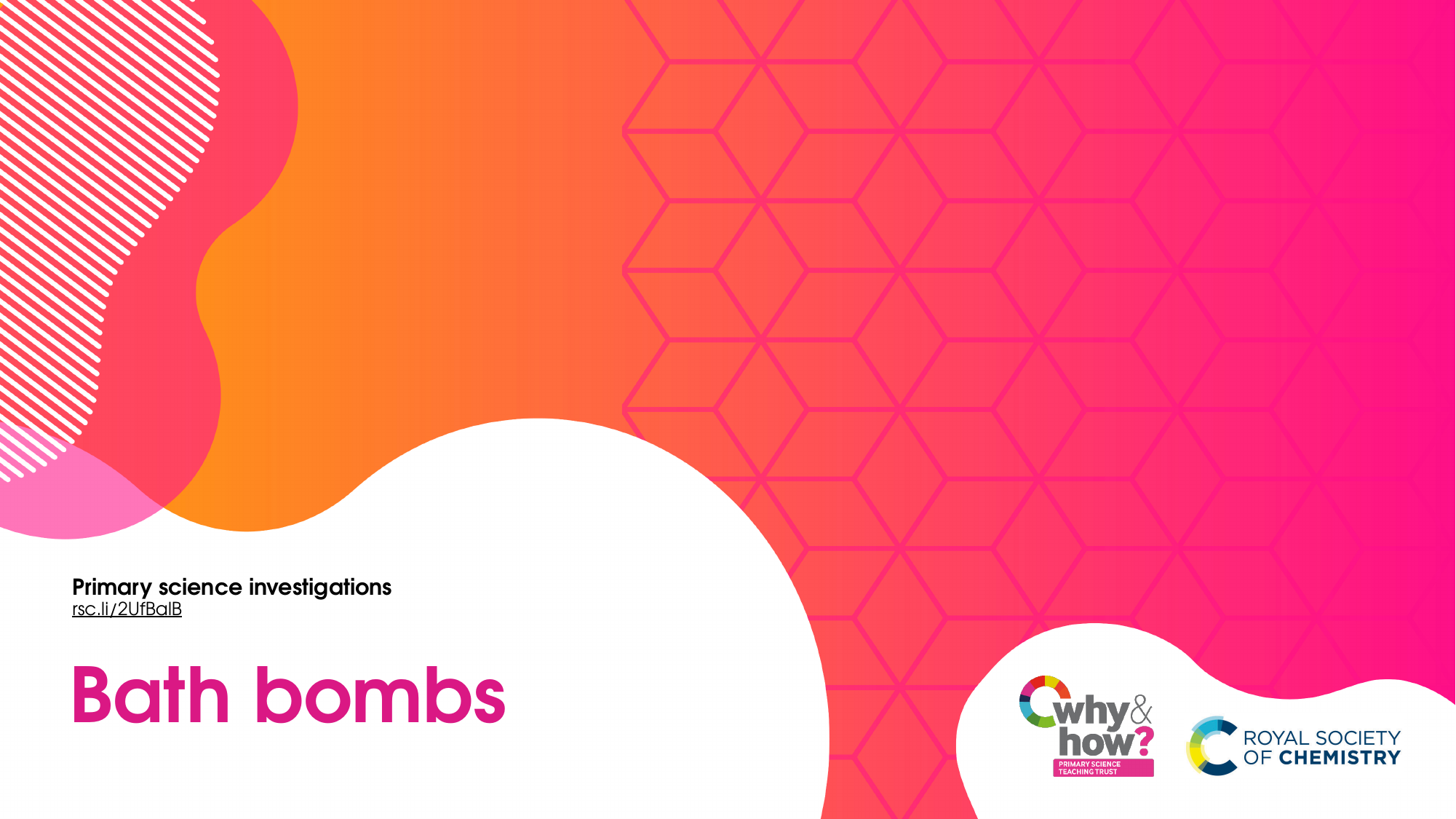

# Primary science investigations rsc.li/2UfBalB
Bath bombs